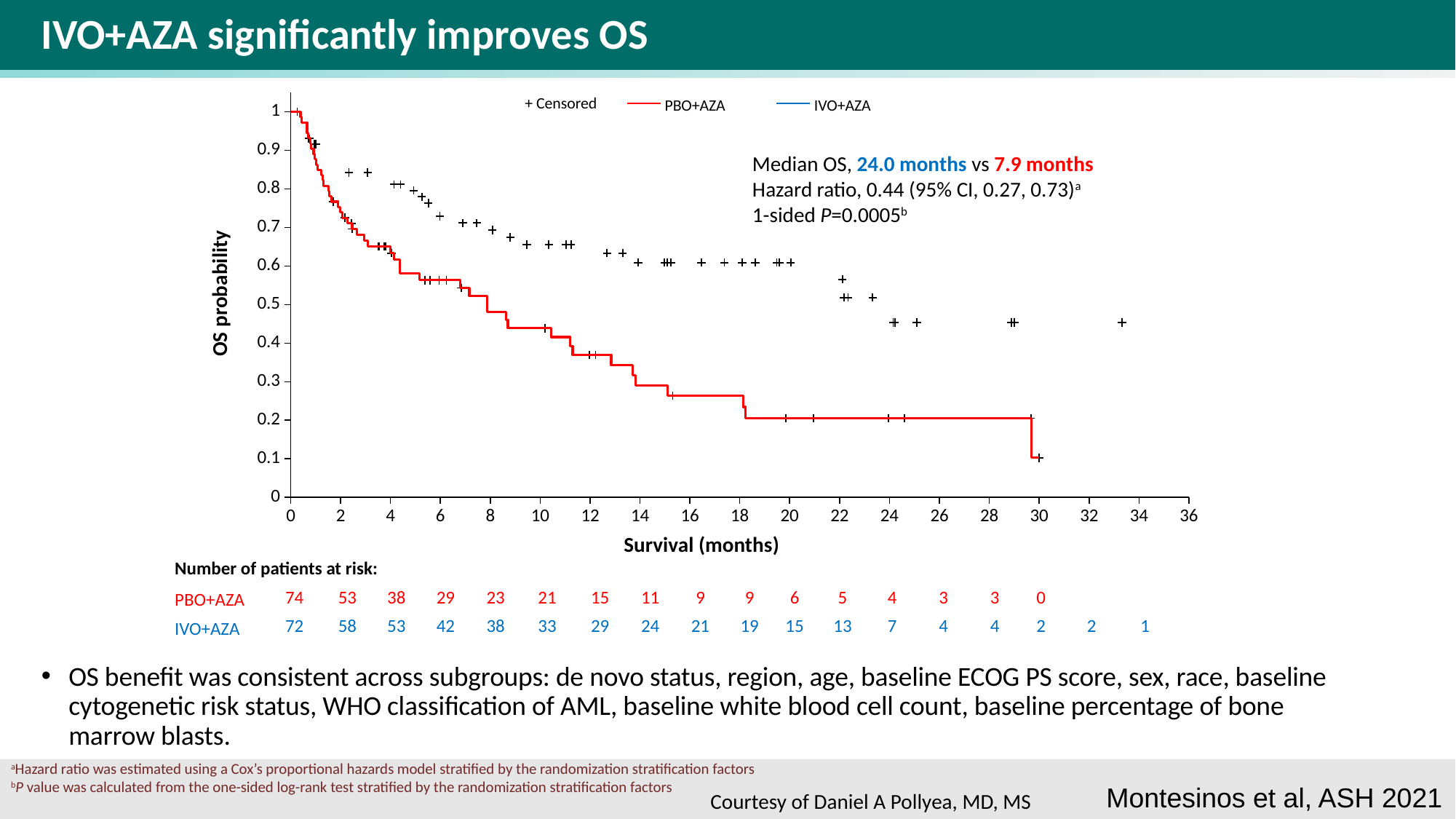

# IVO+AZA significantly improves OS

### Chart

| Category |  |  |  |  |
|---|---|---|---|---|
+ Censored
PBO+AZA
IVO+AZA

OS benefit was consistent across subgroups: de novo status, region, age, baseline ECOG PS score, sex, race, baseline cytogenetic risk status, WHO classification of AML, baseline white blood cell count, baseline percentage of bone
marrow blasts.
Median OS, 24.0 months vs 7.9 months
Hazard ratio, 0.44 (95% CI, 0.27, 0.73)a
1-sided P=0.0005b
OS probability
Survival (months)
Number of patients at risk:
| 74 | 53 | 38 | 29 | 23 | 21 | 15 | 11 | 9 | 9 | 6 | 5 | 4 | 3 | 3 | 0 |  |  |
| --- | --- | --- | --- | --- | --- | --- | --- | --- | --- | --- | --- | --- | --- | --- | --- | --- | --- |
PBO+AZA
| 72 | 58 | 53 | 42 | 38 | 33 | 29 | 24 | 21 | 19 | 15 | 13 | 7 | 4 | 4 | 2 | 2 | 1 |
| --- | --- | --- | --- | --- | --- | --- | --- | --- | --- | --- | --- | --- | --- | --- | --- | --- | --- |
IVO+AZA
aHazard ratio was estimated using a Cox’s proportional hazards model stratified by the randomization stratification factors
bP value was calculated from the one-sided log-rank test stratified by the randomization stratification factors
Montesinos et al, ASH 2021
Courtesy of Daniel A Pollyea, MD, MS